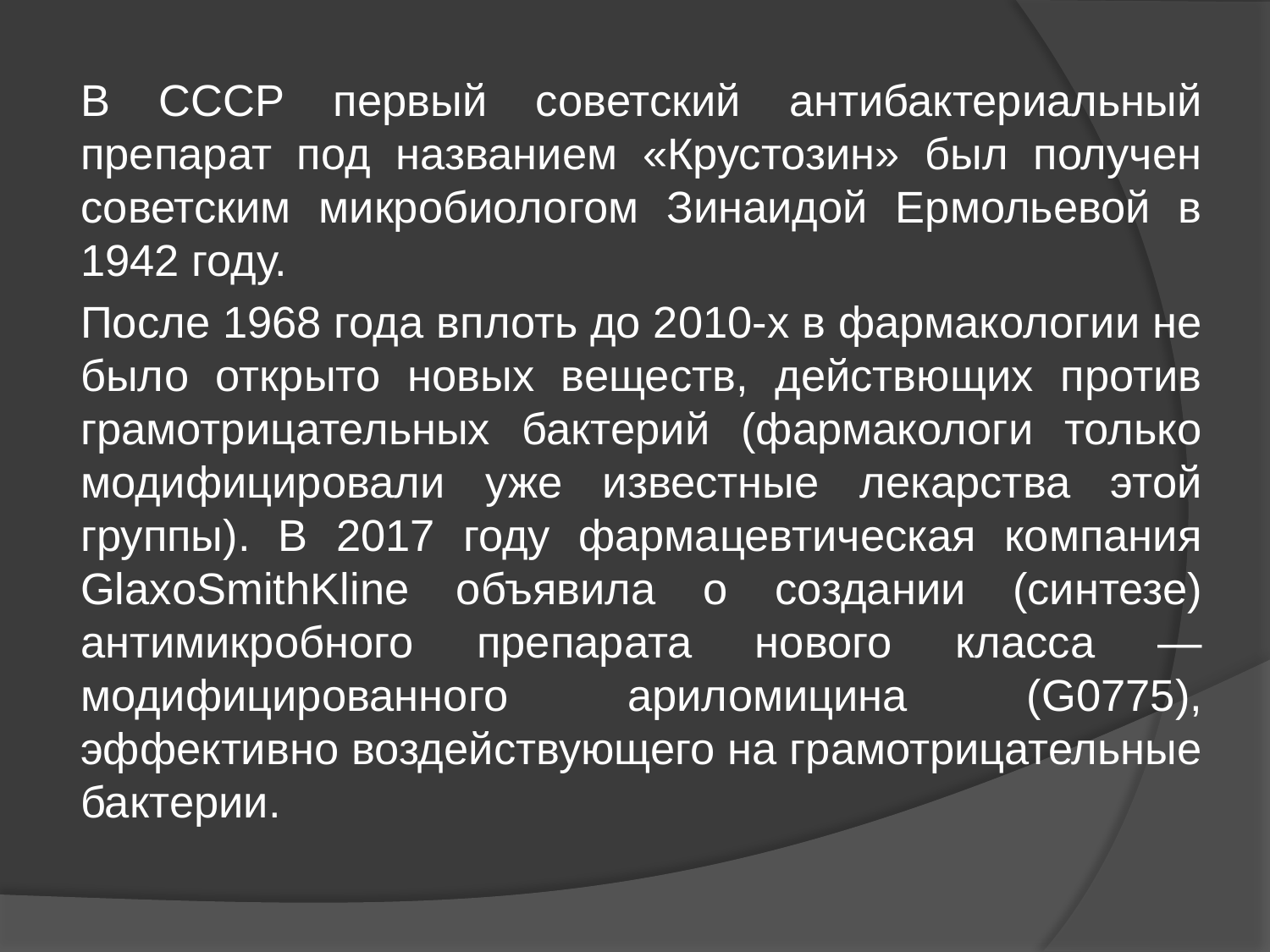

#
В СССР первый советский антибактериальный препарат под названием «Крустозин» был получен советским микробиологом Зинаидой Ермольевой в 1942 году.
После 1968 года вплоть до 2010-х в фармакологии не было открыто новых веществ, действющих против грамотрицательных бактерий (фармакологи только модифицировали уже известные лекарства этой группы). В 2017 году фармацевтическая компания GlaxoSmithKline объявила о создании (синтезе) антимикробного препарата нового класса — модифицированного ариломицина (G0775), эффективно воздействующего на грамотрицательные бактерии.